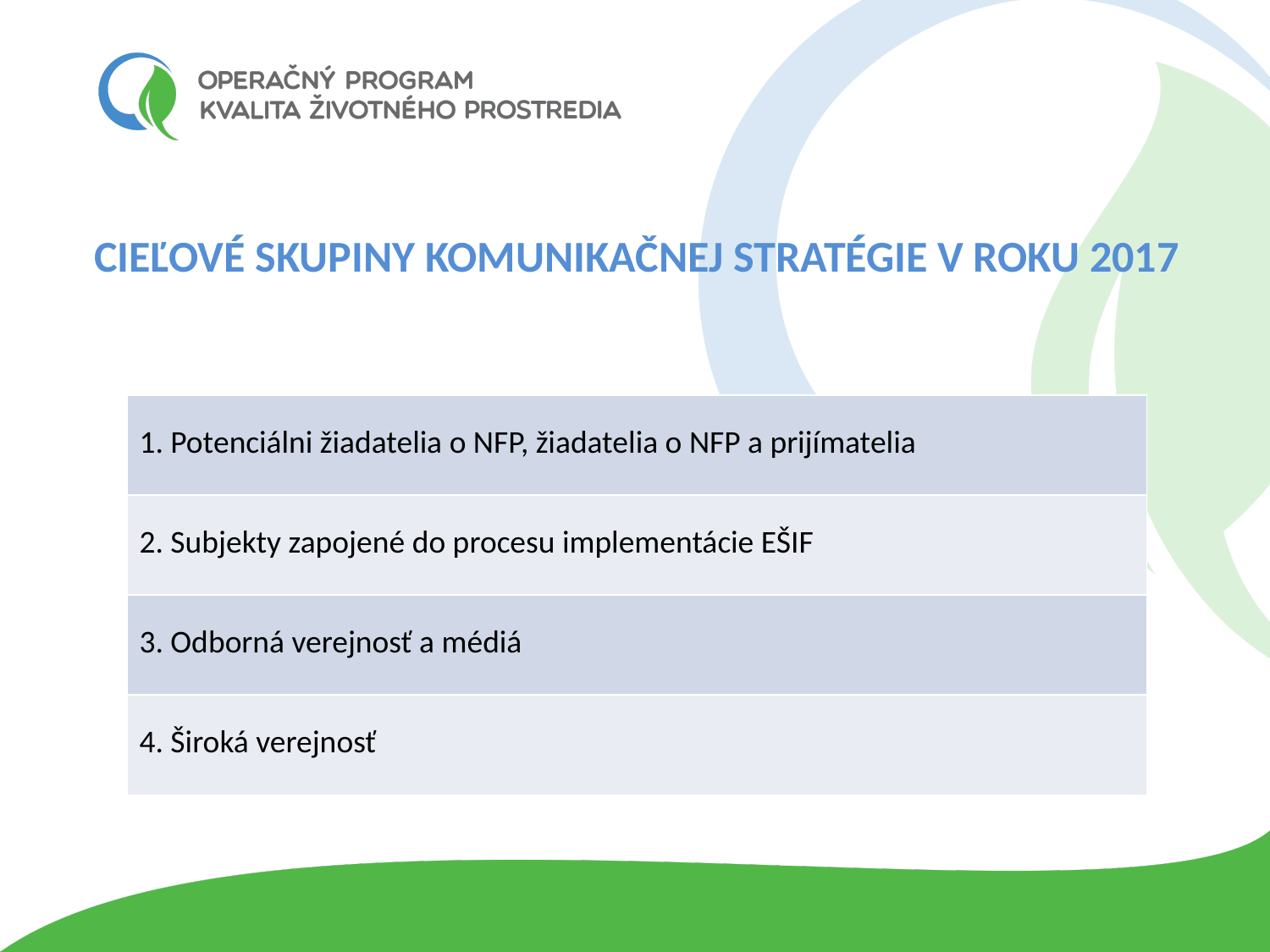

CIEĽOVÉ SKUPINY KOMUNIKAČNEJ STRATÉGIE V ROKU 2017
| 1. Potenciálni žiadatelia o NFP, žiadatelia o NFP a prijímatelia |
| --- |
| 2. Subjekty zapojené do procesu implementácie EŠIF |
| 3. Odborná verejnosť a médiá |
| 4. Široká verejnosť |